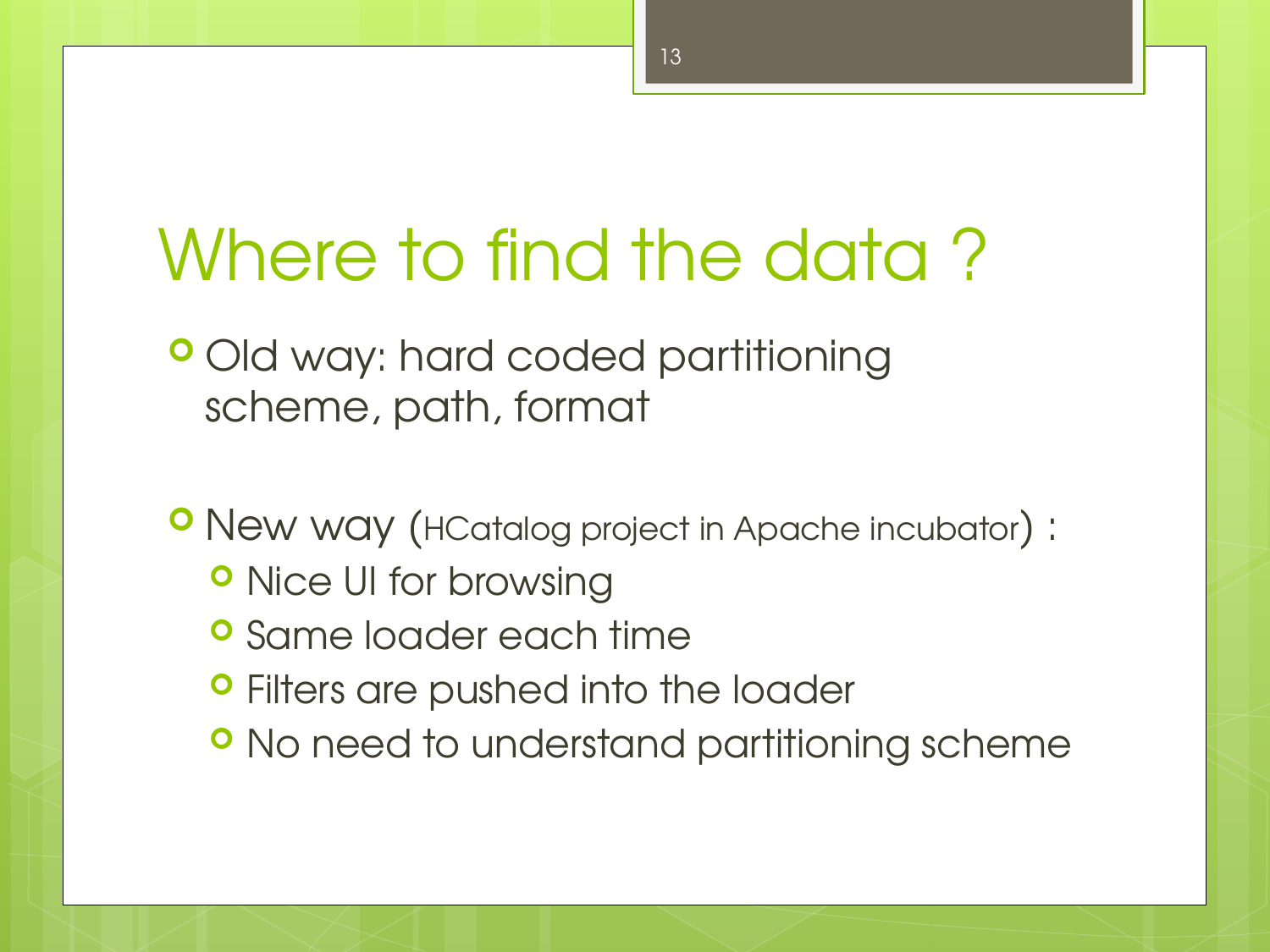

13
# Where to find the data ?
Old way: hard coded partitioning scheme, path, format

New way (HCatalog project in Apache incubator) :
Nice UI for browsing
Same loader each time
Filters are pushed into the loader
No need to understand partitioning scheme